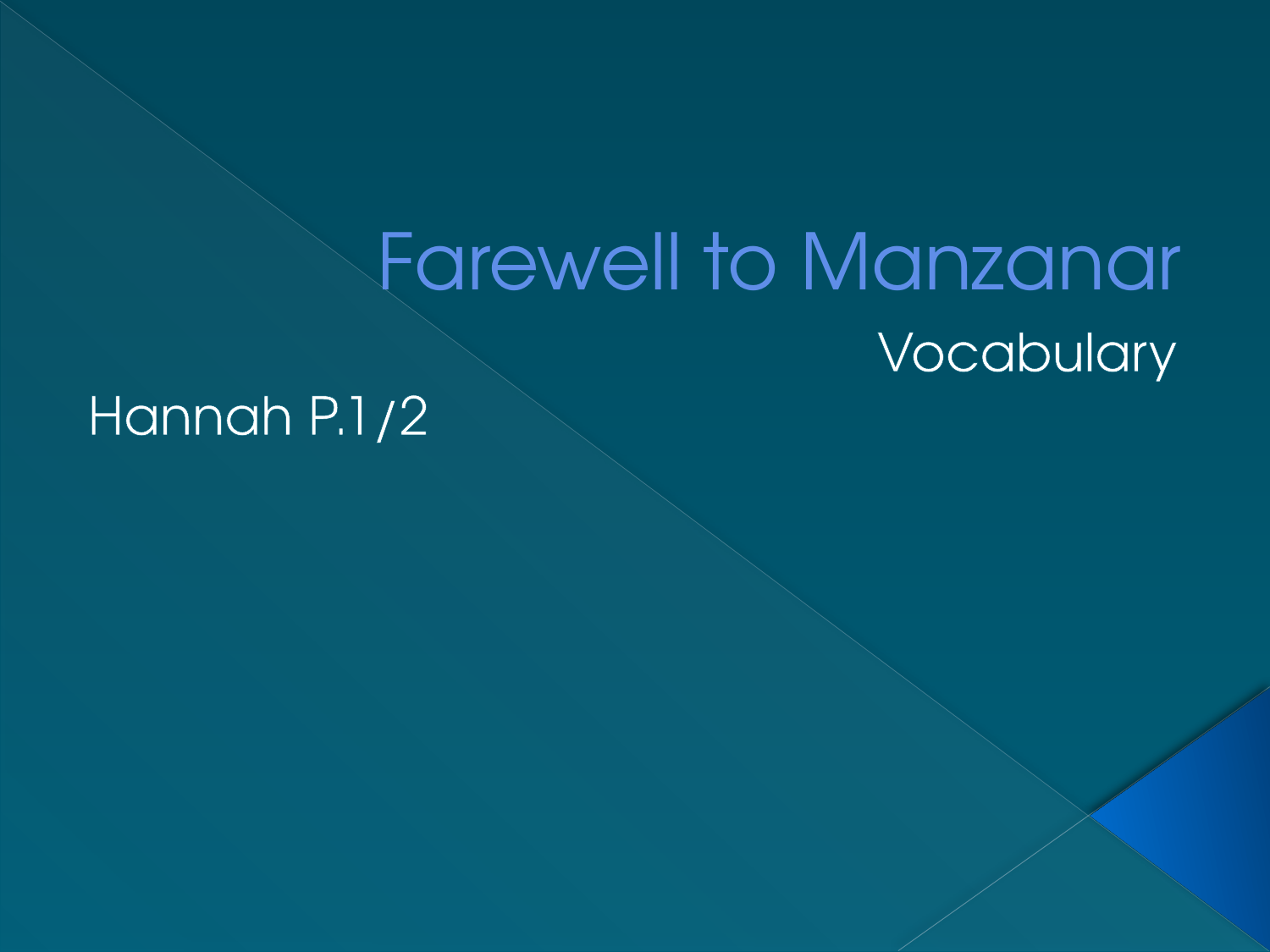

# Farewell to Manzanar
Vocabulary
Hannah P.1/2